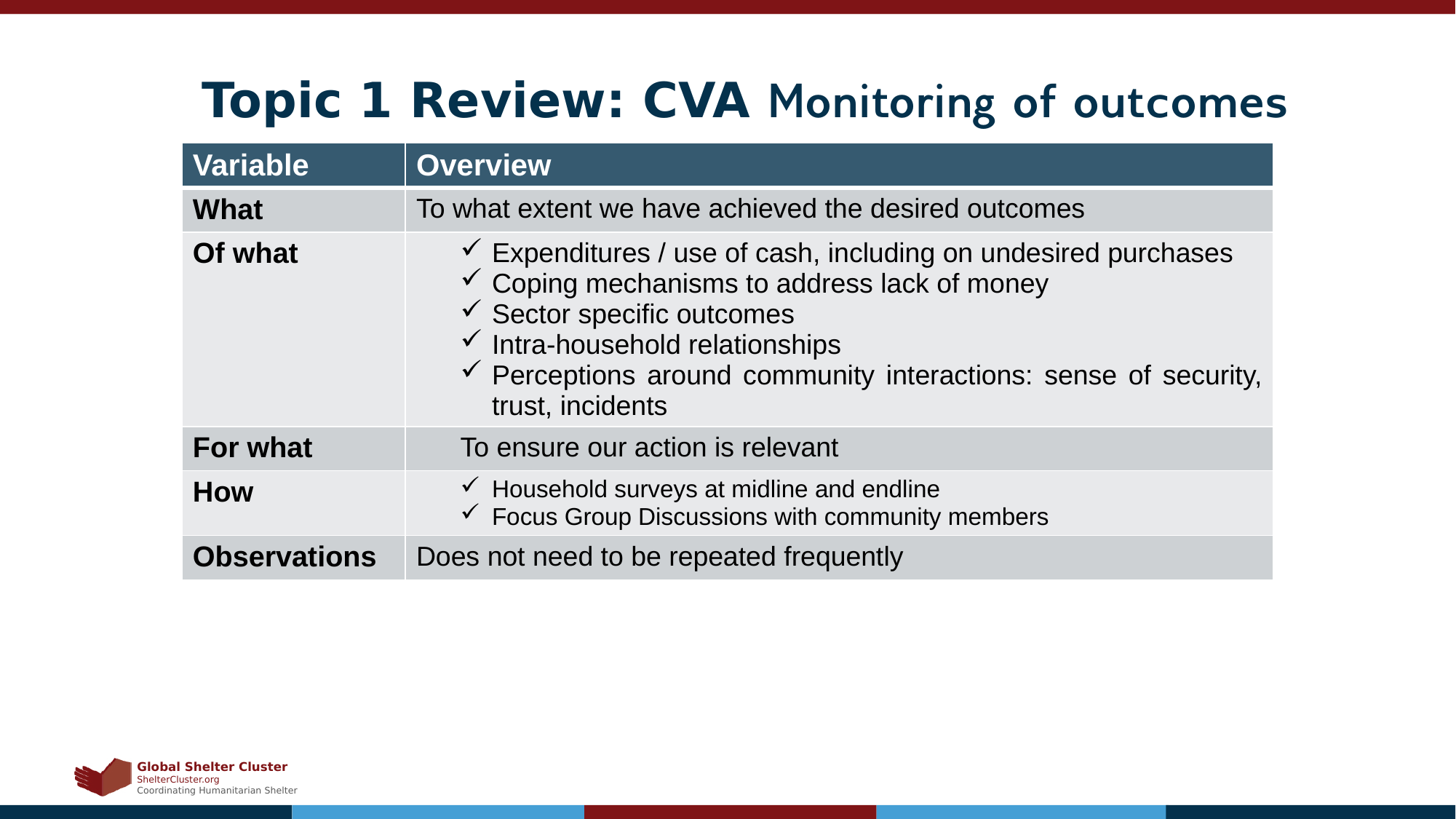

# Topic 1 Review: CVA Monitoring of outcomes
| Variable | Overview |
| --- | --- |
| What | To what extent we have achieved the desired outcomes |
| Of what | Expenditures / use of cash, including on undesired purchases Coping mechanisms to address lack of money Sector specific outcomes Intra-household relationships Perceptions around community interactions: sense of security, trust, incidents |
| For what | To ensure our action is relevant |
| How | Household surveys at midline and endline Focus Group Discussions with community members |
| Observations | Does not need to be repeated frequently |